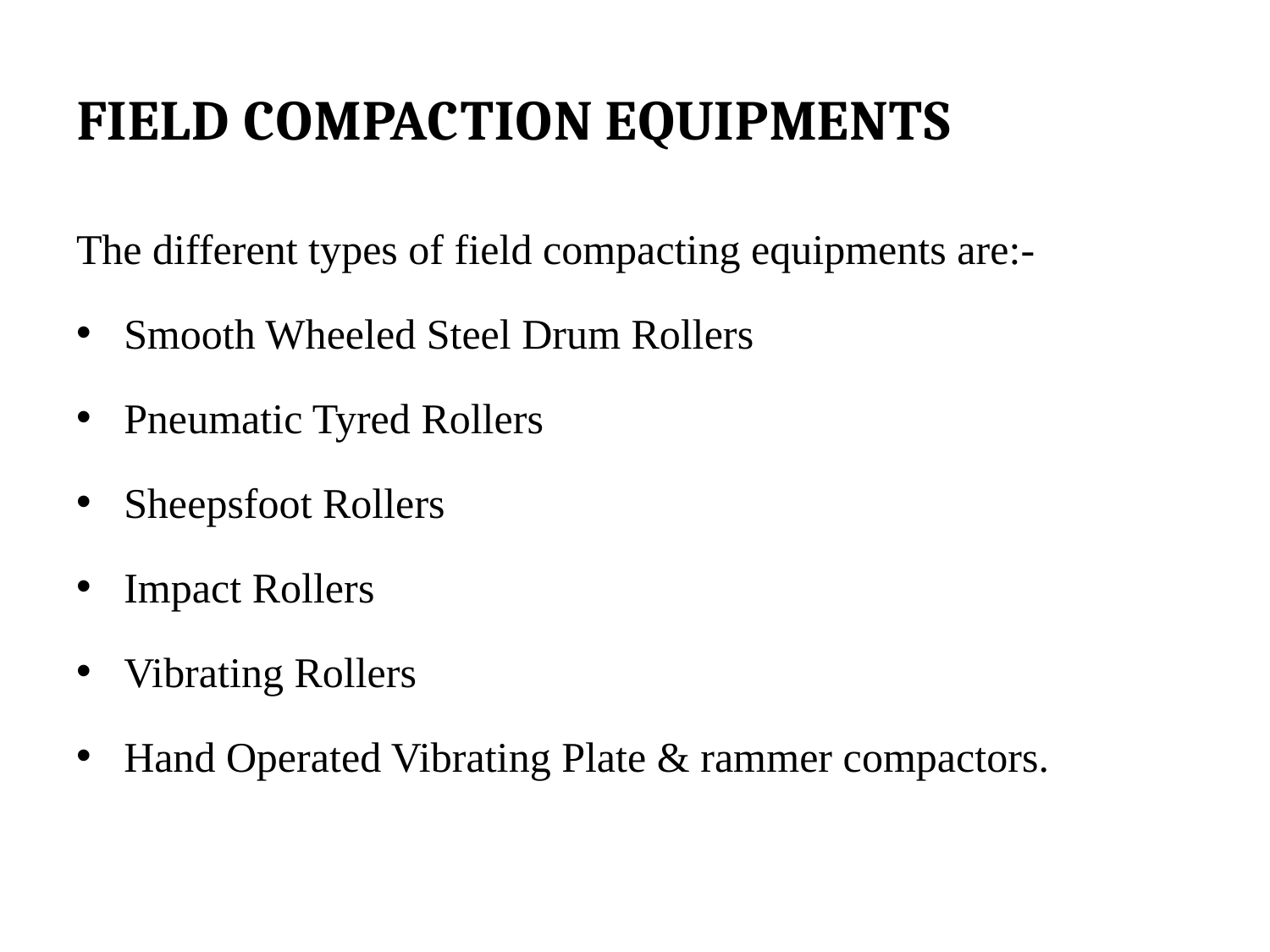

# FIELD COMPACTION EQUIPMENTS
The different types of field compacting equipments are:-
Smooth Wheeled Steel Drum Rollers
Pneumatic Tyred Rollers
Sheepsfoot Rollers
Impact Rollers
Vibrating Rollers
Hand Operated Vibrating Plate & rammer compactors.